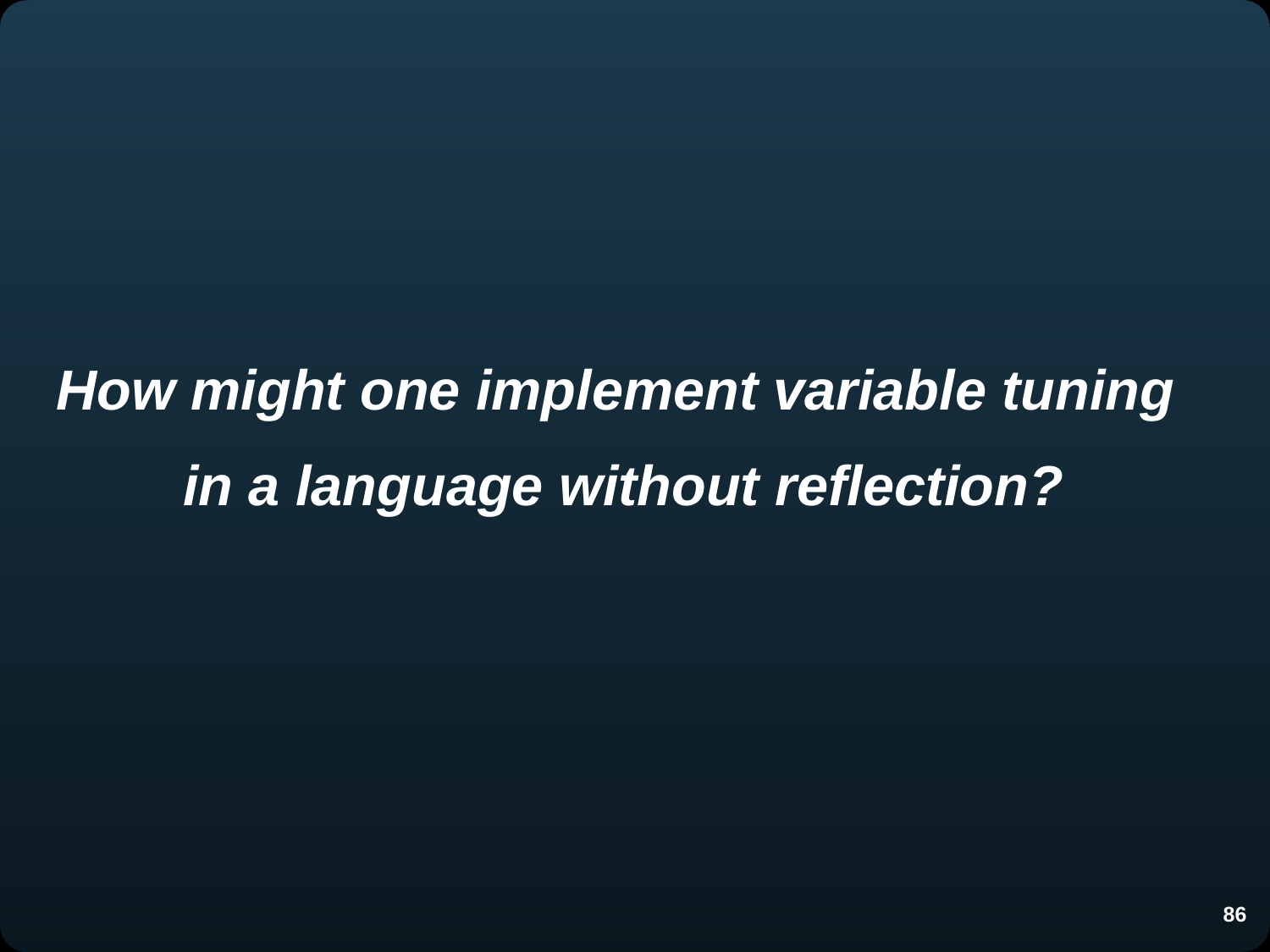

#
How might one implement variable tuning
in a language without reflection?

86